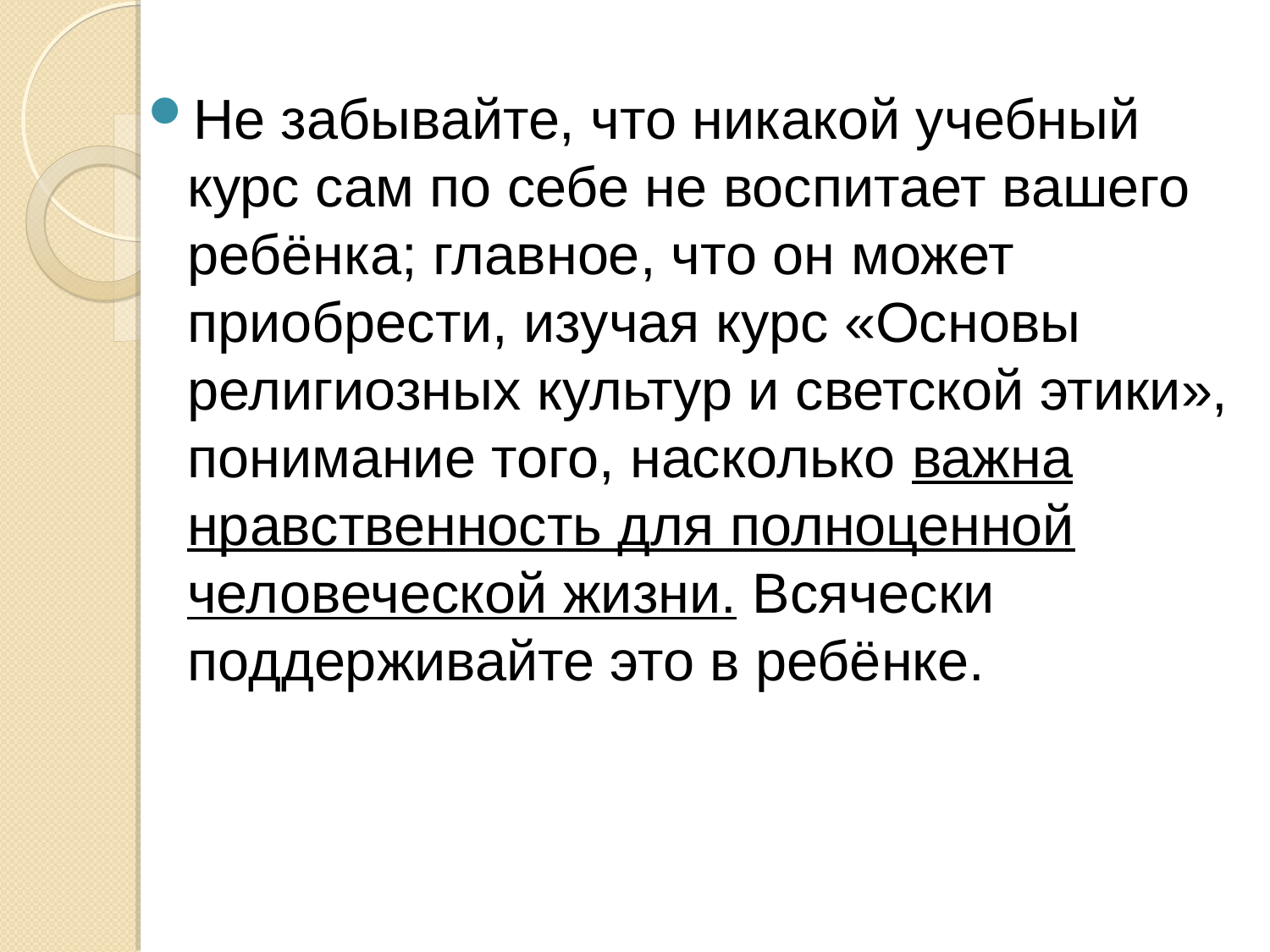

Не забывайте, что никакой учебный курс сам по себе не воспитает вашего ребёнка; главное, что он может приобрести, изучая курс «Основы религиозных культур и светской этики», понимание того, насколько важна нравственность для полноценной человеческой жизни. Всячески поддерживайте это в ребёнке.